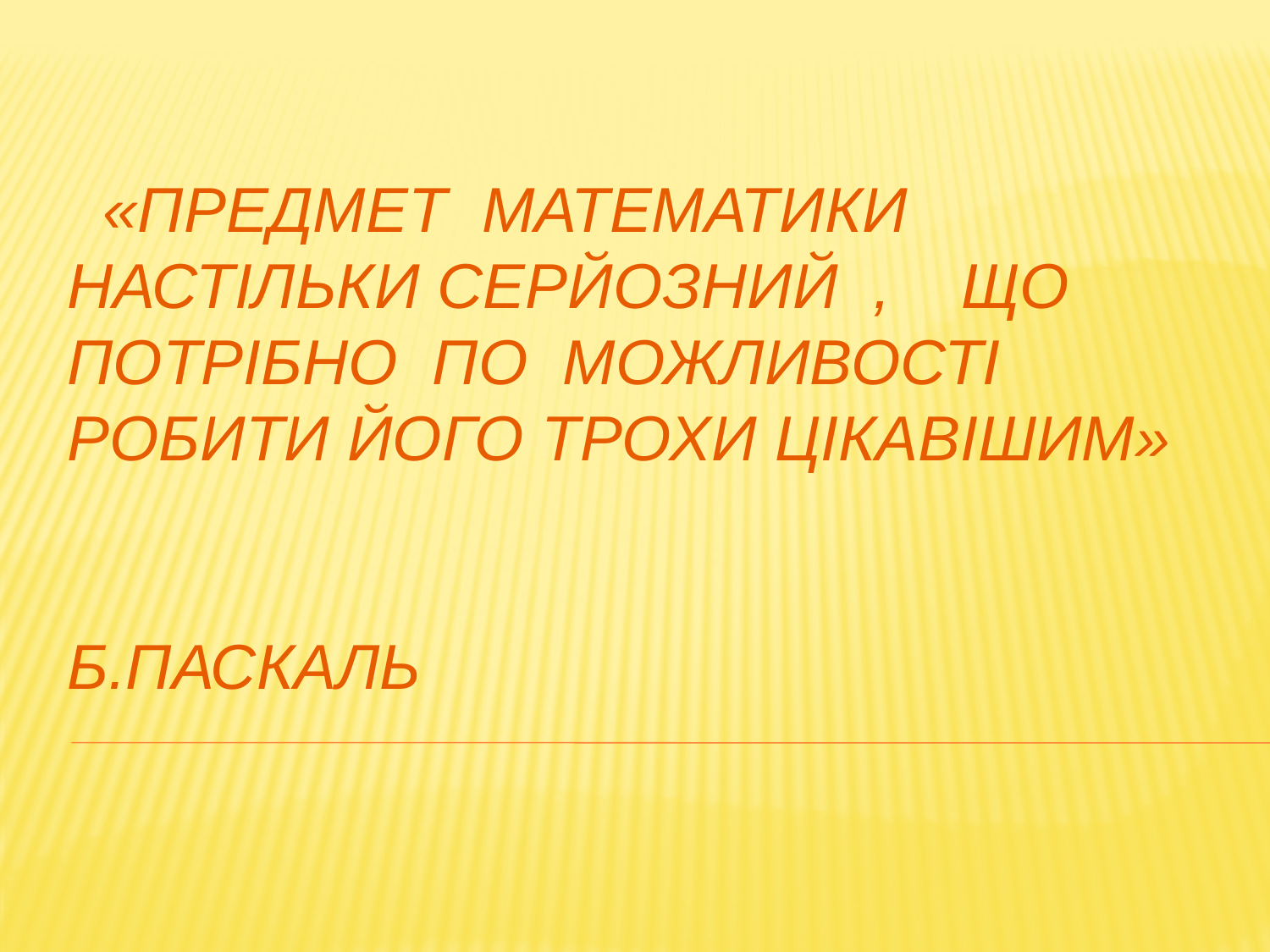

# «Предмет  математики настільки серйозний  ,    що       потрібно  по  можливості  робити його трохи цікавішим» Б.паскаль